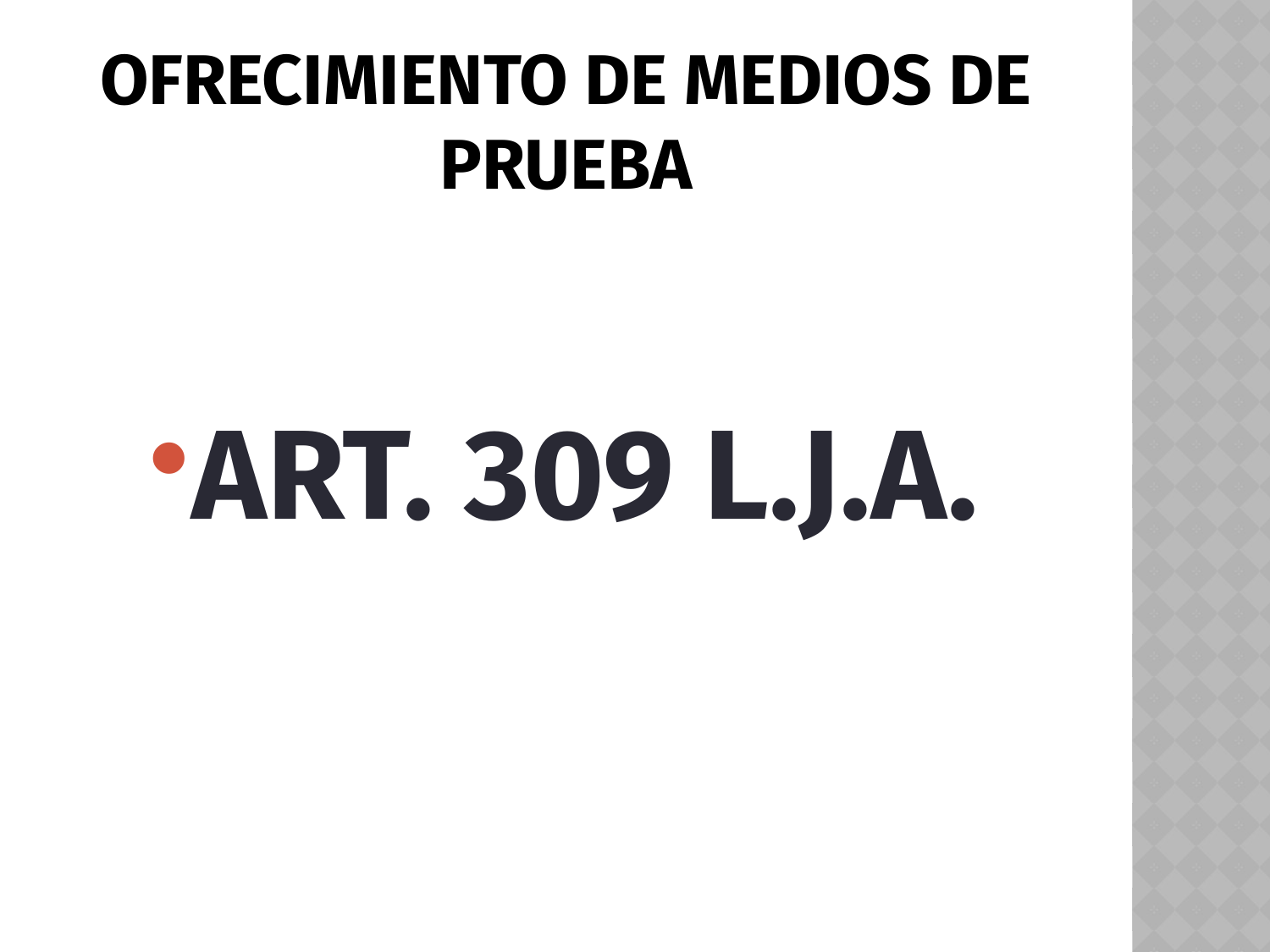

# OFRECIMIENTO DE MEDIOS DE PRUEBA

ART. 309 L.J.A.